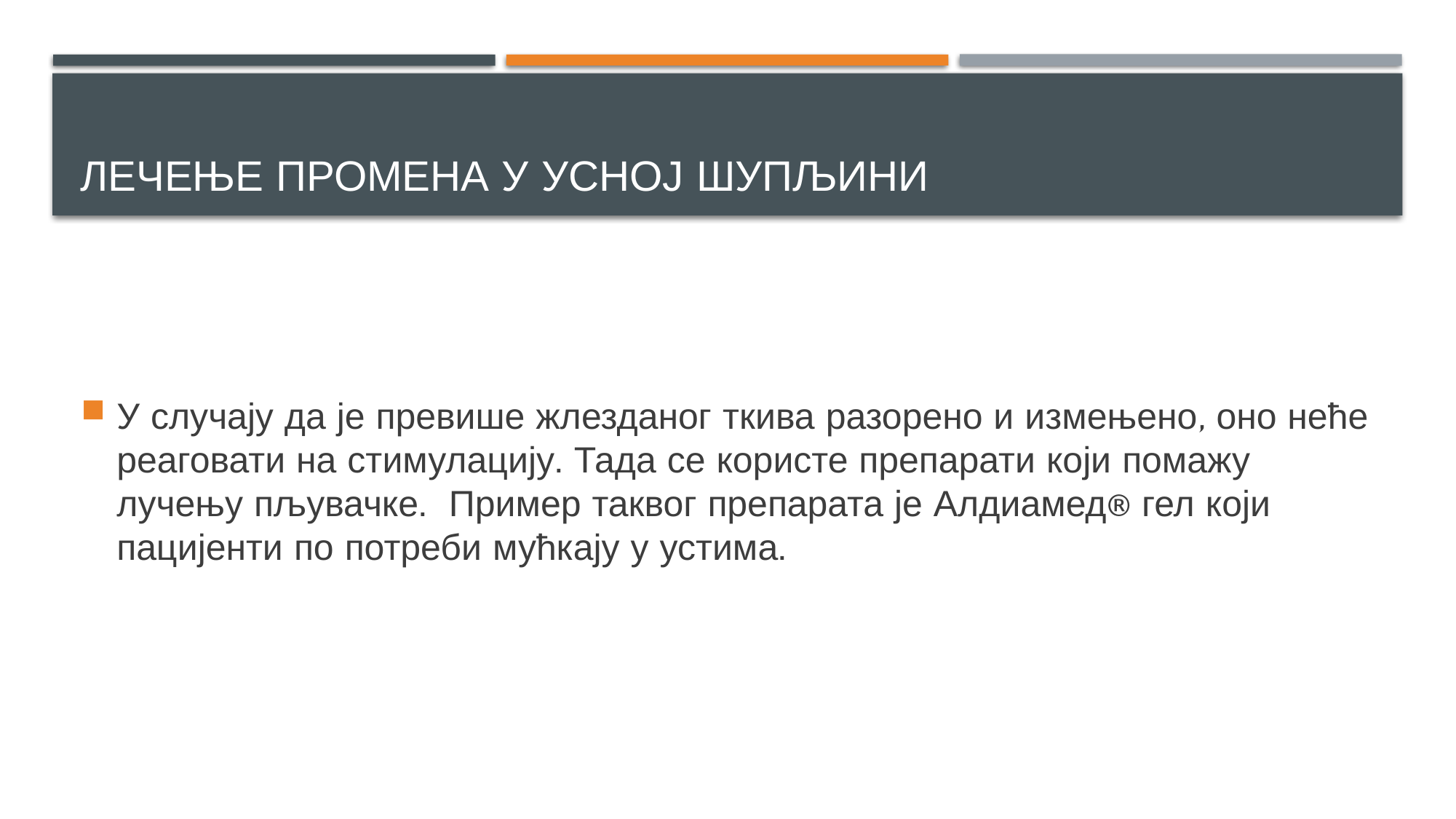

# Лечење промена у усној шупљини
У случају да је превише жлезданог ткива разорено и измењено, оно неће реаговати на стимулацију. Тада се користе препарати који помажу лучењу пљувачке.  Пример таквог препарата је Алдиамед® гел који пацијенти по потреби мућкају у устима.